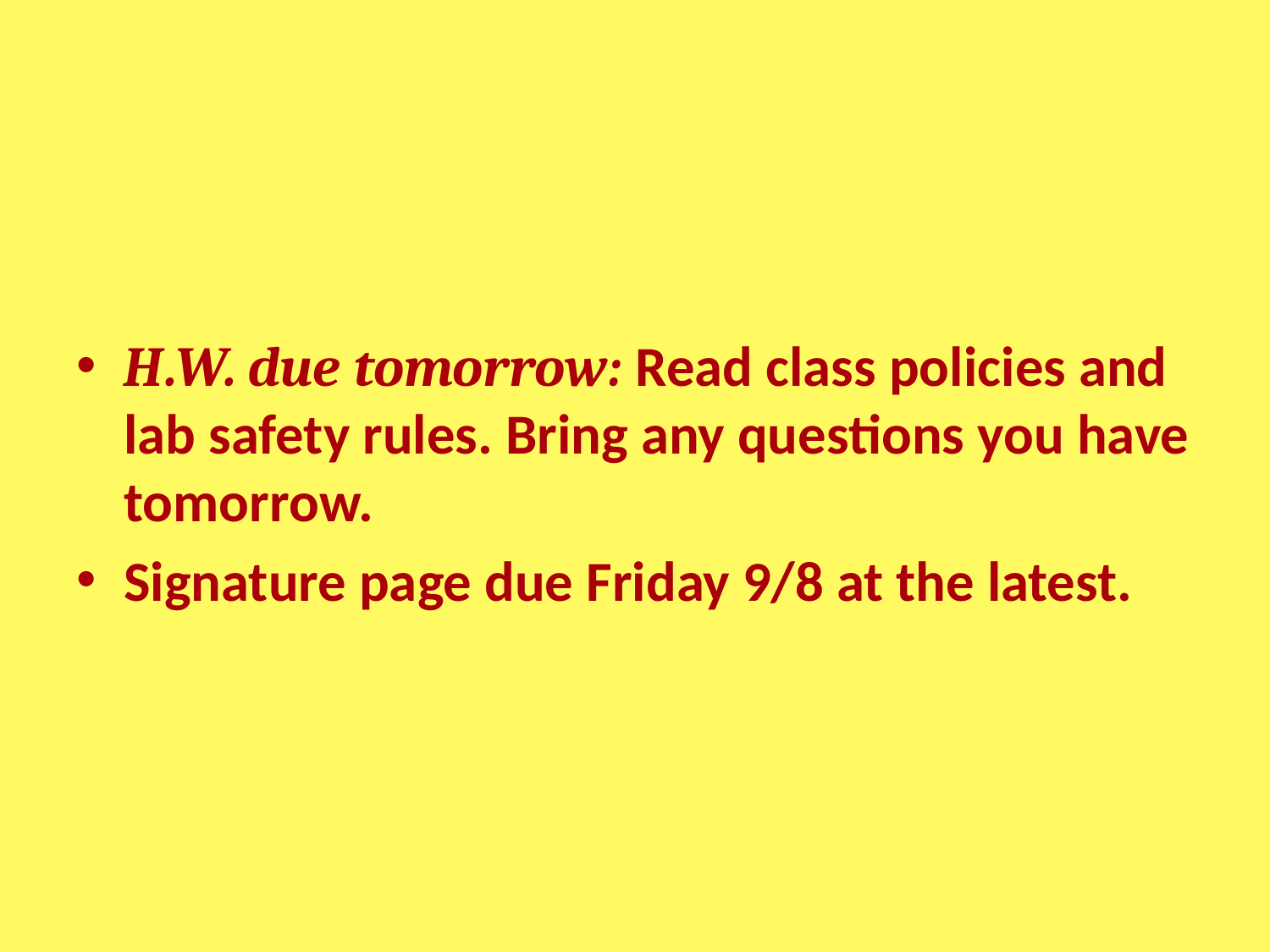

#
H.W. due tomorrow: Read class policies and lab safety rules. Bring any questions you have tomorrow.
Signature page due Friday 9/8 at the latest.